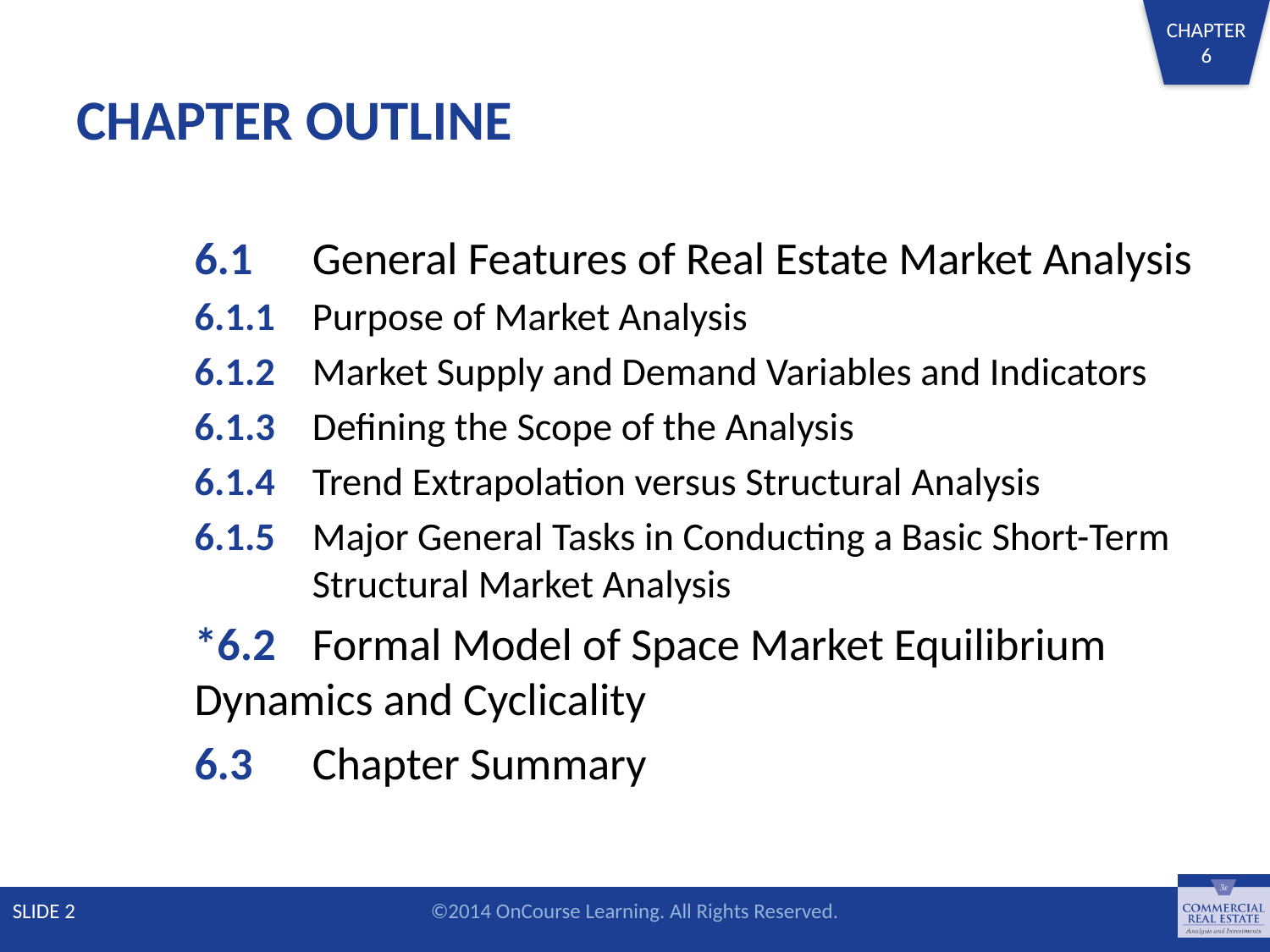

# CHAPTER OUTLINE
	6.1	General Features of Real Estate Market Analysis
6.1.1	Purpose of Market Analysis
6.1.2	Market Supply and Demand Variables and Indicators
6.1.3	Defining the Scope of the Analysis
6.1.4	Trend Extrapolation versus Structural Analysis
6.1.5	Major General Tasks in Conducting a Basic Short-Term Structural Market Analysis
	*6.2	Formal Model of Space Market Equilibrium Dynamics and Cyclicality
	6.3	Chapter Summary
SLIDE 2